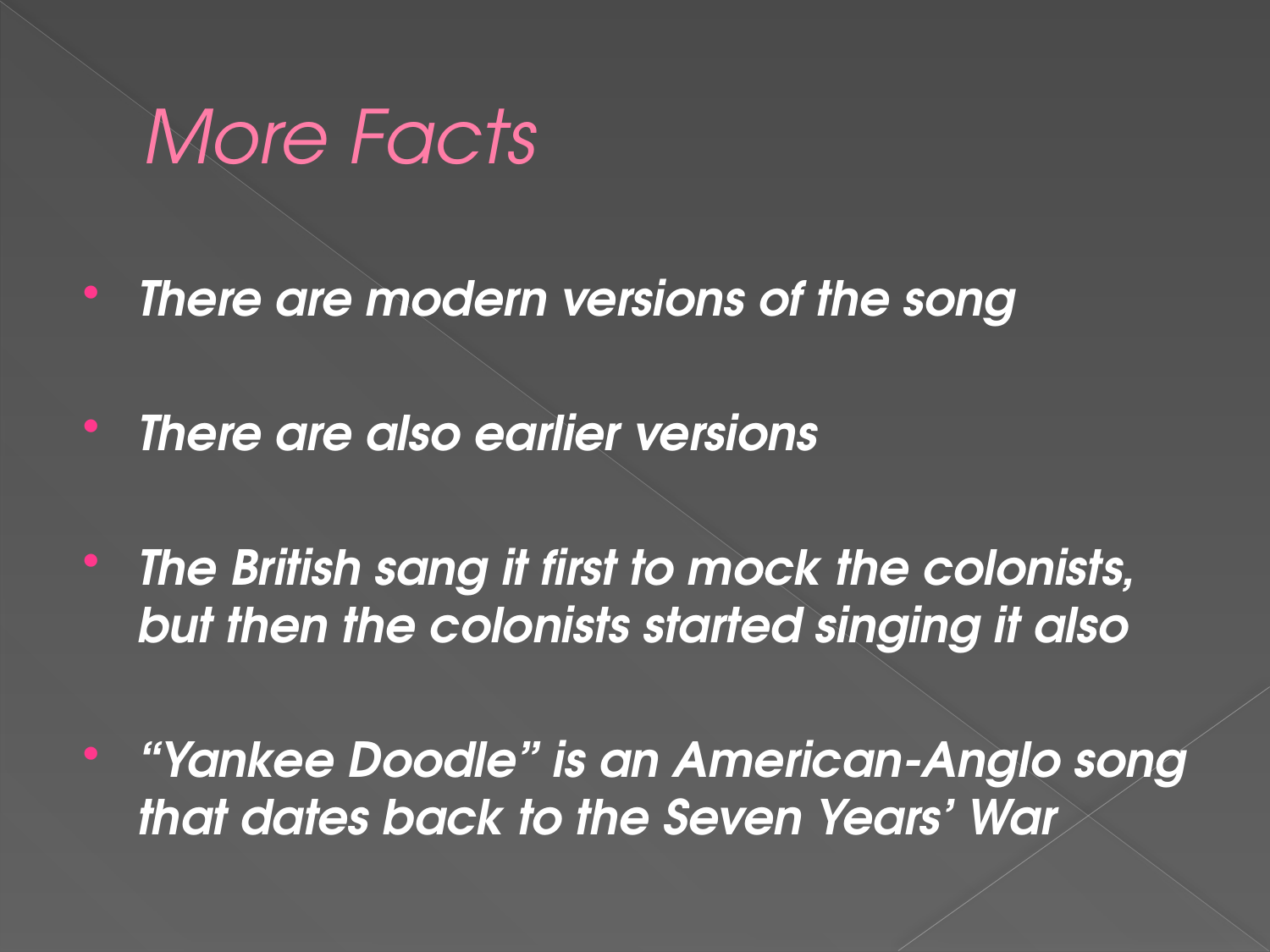

# More Facts
There are modern versions of the song

There are also earlier versions

The British sang it first to mock the colonists, but then the colonists started singing it also

“Yankee Doodle” is an American-Anglo song that dates back to the Seven Years’ War